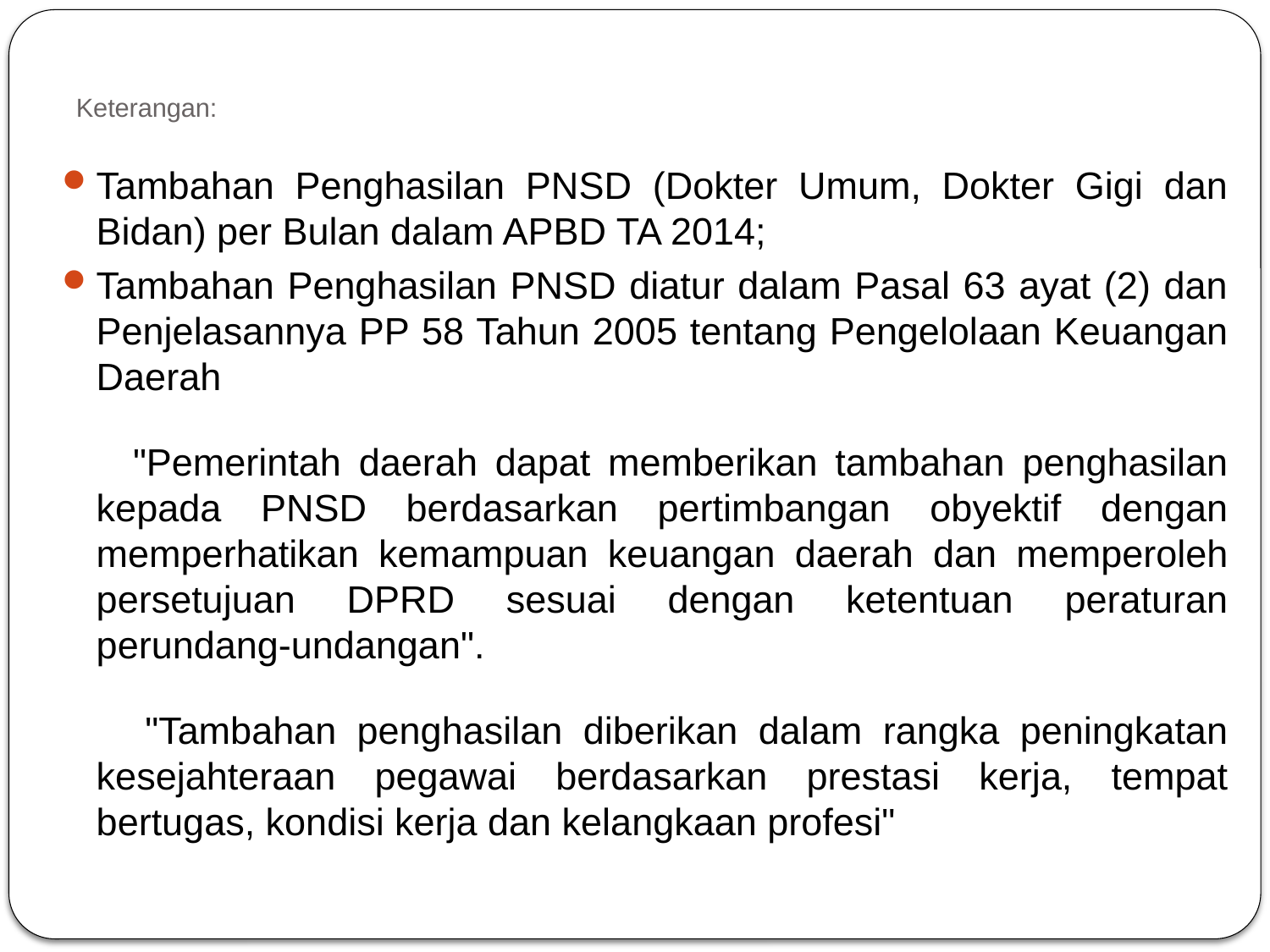

# Keterangan:
Tambahan Penghasilan PNSD (Dokter Umum, Dokter Gigi dan Bidan) per Bulan dalam APBD TA 2014;
Tambahan Penghasilan PNSD diatur dalam Pasal 63 ayat (2) dan Penjelasannya PP 58 Tahun 2005 tentang Pengelolaan Keuangan Daerah

    "Pemerintah daerah dapat memberikan tambahan penghasilan kepada PNSD berdasarkan pertimbangan obyektif dengan memperhatikan kemampuan keuangan daerah dan memperoleh persetujuan DPRD sesuai dengan ketentuan peraturan perundang-undangan".

    "Tambahan penghasilan diberikan dalam rangka peningkatan kesejahteraan pegawai berdasarkan prestasi kerja, tempat bertugas, kondisi kerja dan kelangkaan profesi"